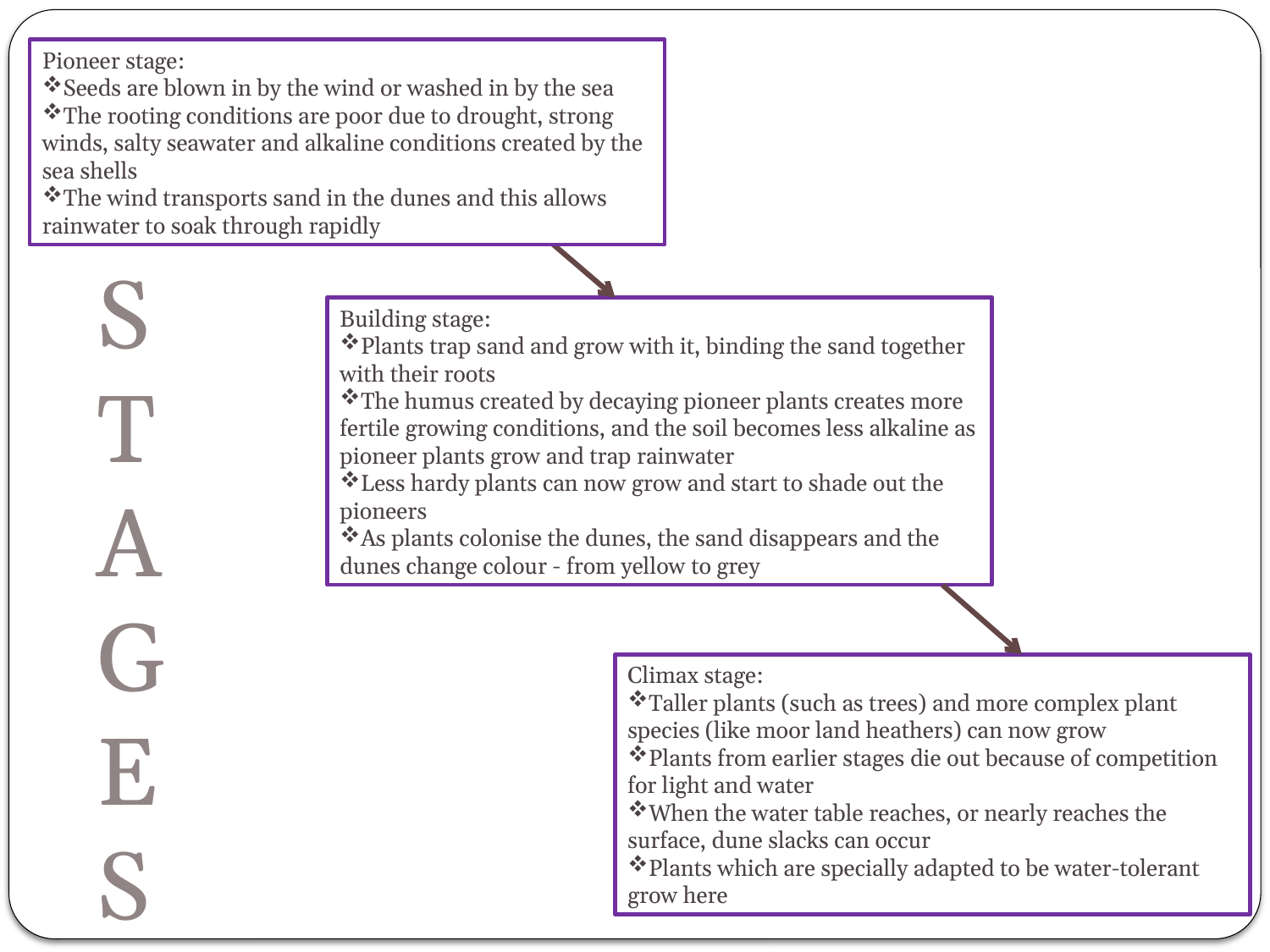

Pioneer stage:
Seeds are blown in by the wind or washed in by the sea
The rooting conditions are poor due to drought, strong winds, salty seawater and alkaline conditions created by the sea shells
The wind transports sand in the dunes and this allows rainwater to soak through rapidly
STAGES
Building stage:
Plants trap sand and grow with it, binding the sand together with their roots
The humus created by decaying pioneer plants creates more fertile growing conditions, and the soil becomes less alkaline as pioneer plants grow and trap rainwater
Less hardy plants can now grow and start to shade out the pioneers
As plants colonise the dunes, the sand disappears and the dunes change colour - from yellow to grey
Climax stage:
Taller plants (such as trees) and more complex plant species (like moor land heathers) can now grow
Plants from earlier stages die out because of competition for light and water
When the water table reaches, or nearly reaches the surface, dune slacks can occur
Plants which are specially adapted to be water-tolerant grow here